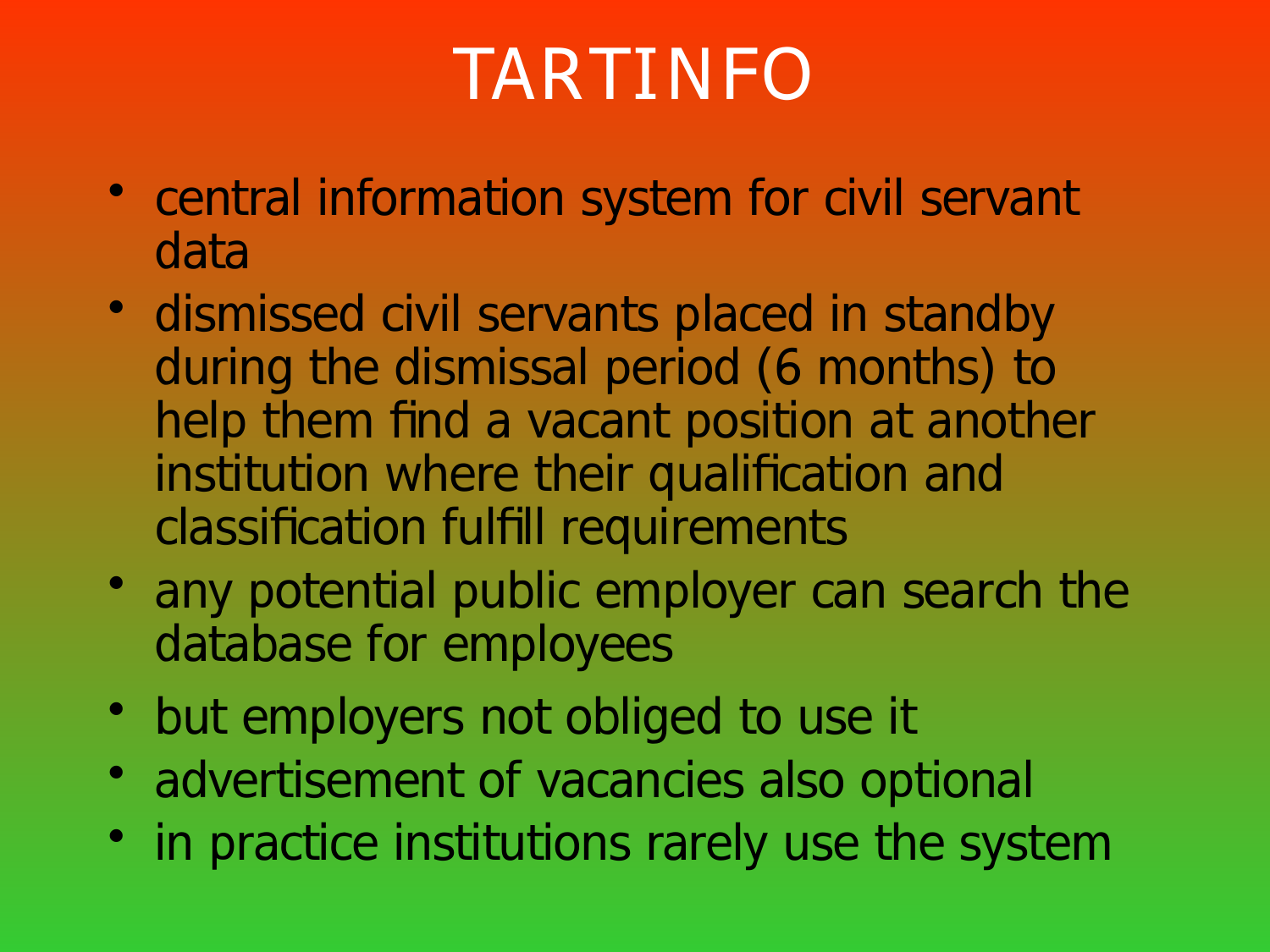

# TARTINFO
central information system for civil servant data
dismissed civil servants placed in standby during the dismissal period (6 months) to help them find a vacant position at another institution where their qualification and classification fulfill requirements
any potential public employer can search the database for employees
but employers not obliged to use it
advertisement of vacancies also optional
in practice institutions rarely use the system